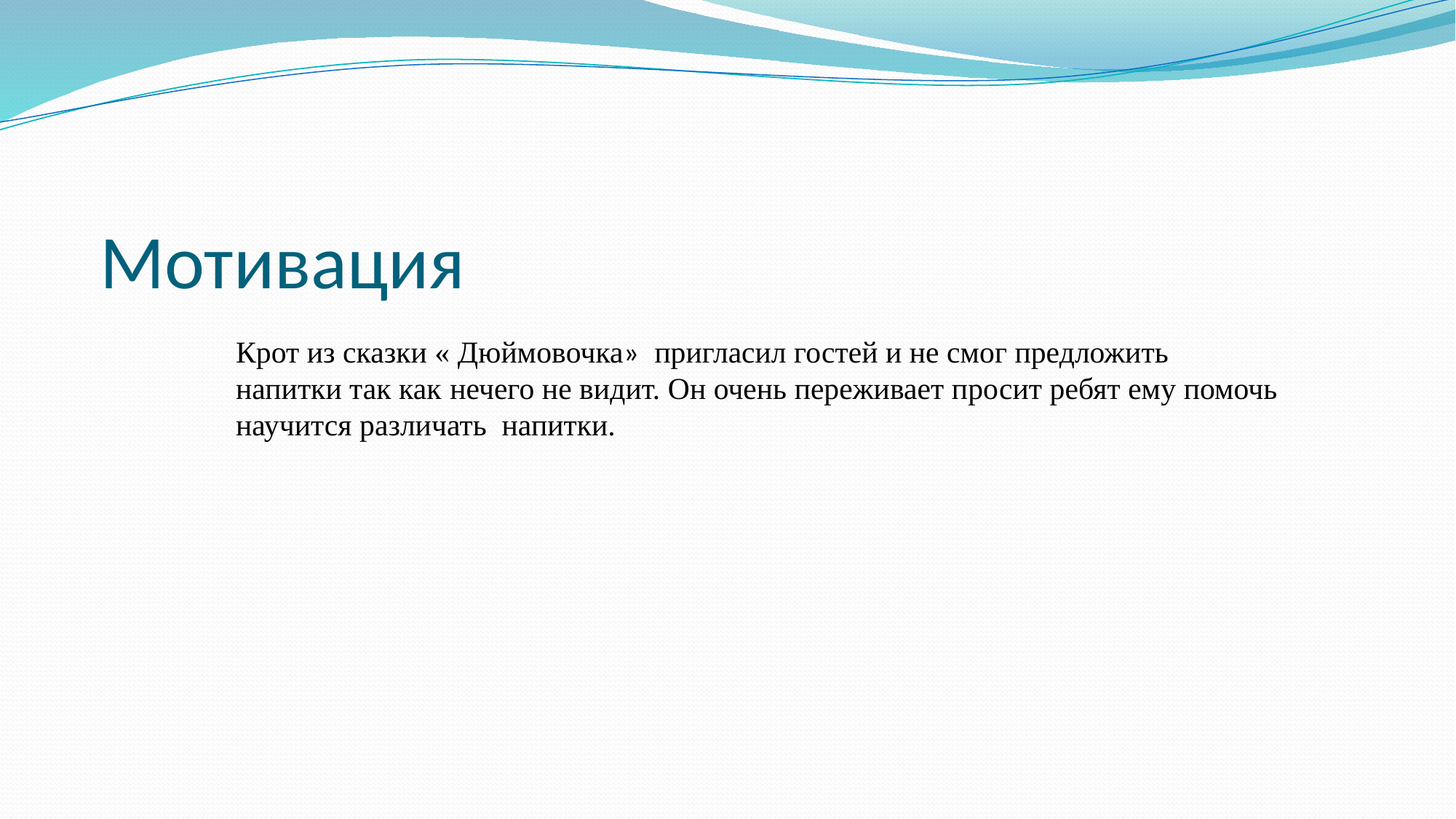

# Мотивация

Крот из сказки « Дюймовочка»  пригласил гостей и не смог предложить напитки так как нечего не видит. Он очень переживает просит ребят ему помочь научится различать  напитки.